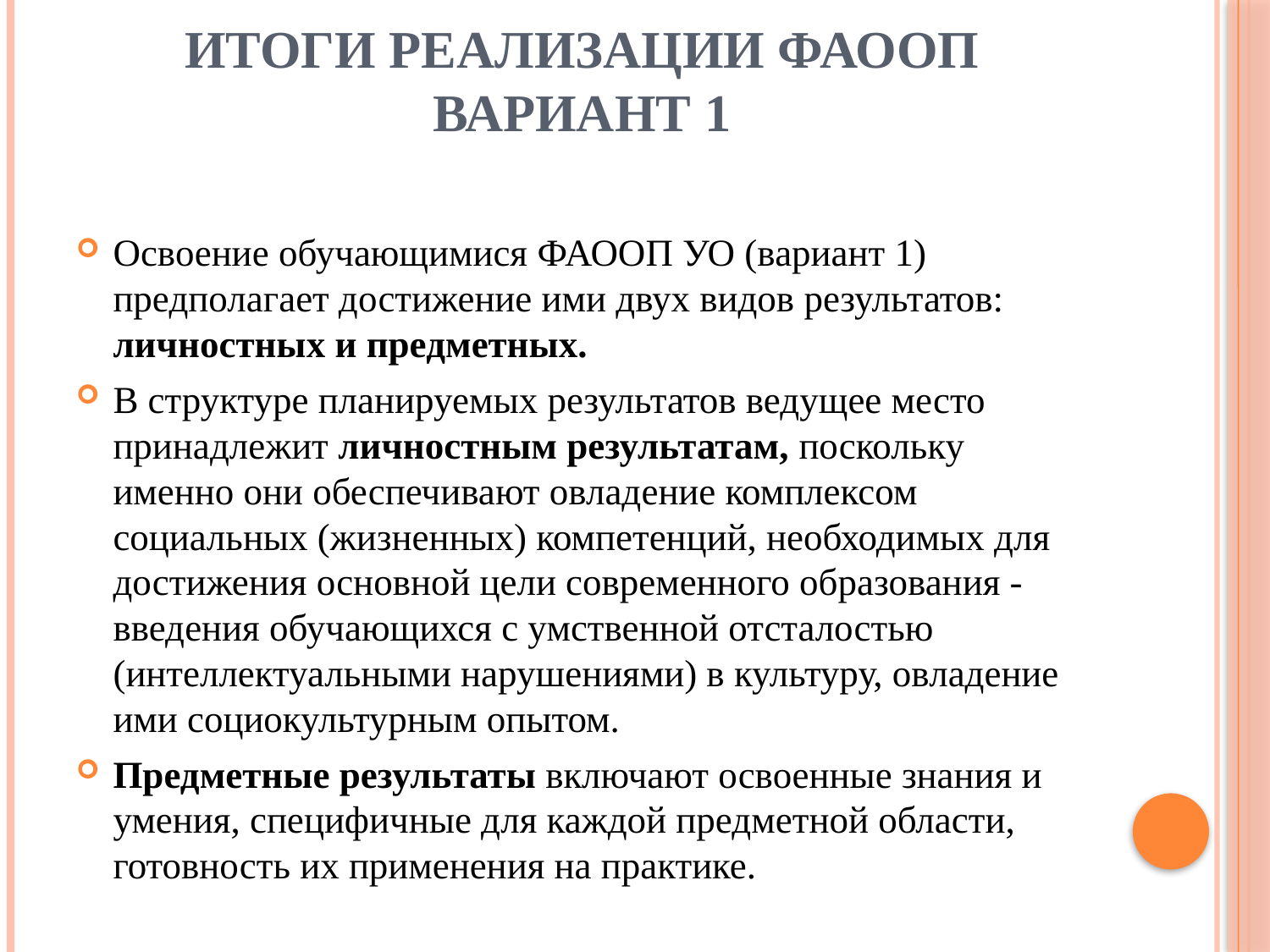

# Итоги реализации ФАООП вариант 1
Освоение обучающимися ФАООП УО (вариант 1) предполагает достижение ими двух видов результатов: личностных и предметных.
В структуре планируемых результатов ведущее место принадлежит личностным результатам, поскольку именно они обеспечивают овладение комплексом социальных (жизненных) компетенций, необходимых для достижения основной цели современного образования - введения обучающихся с умственной отсталостью (интеллектуальными нарушениями) в культуру, овладение ими социокультурным опытом.
Предметные результаты включают освоенные знания и умения, специфичные для каждой предметной области, готовность их применения на практике.